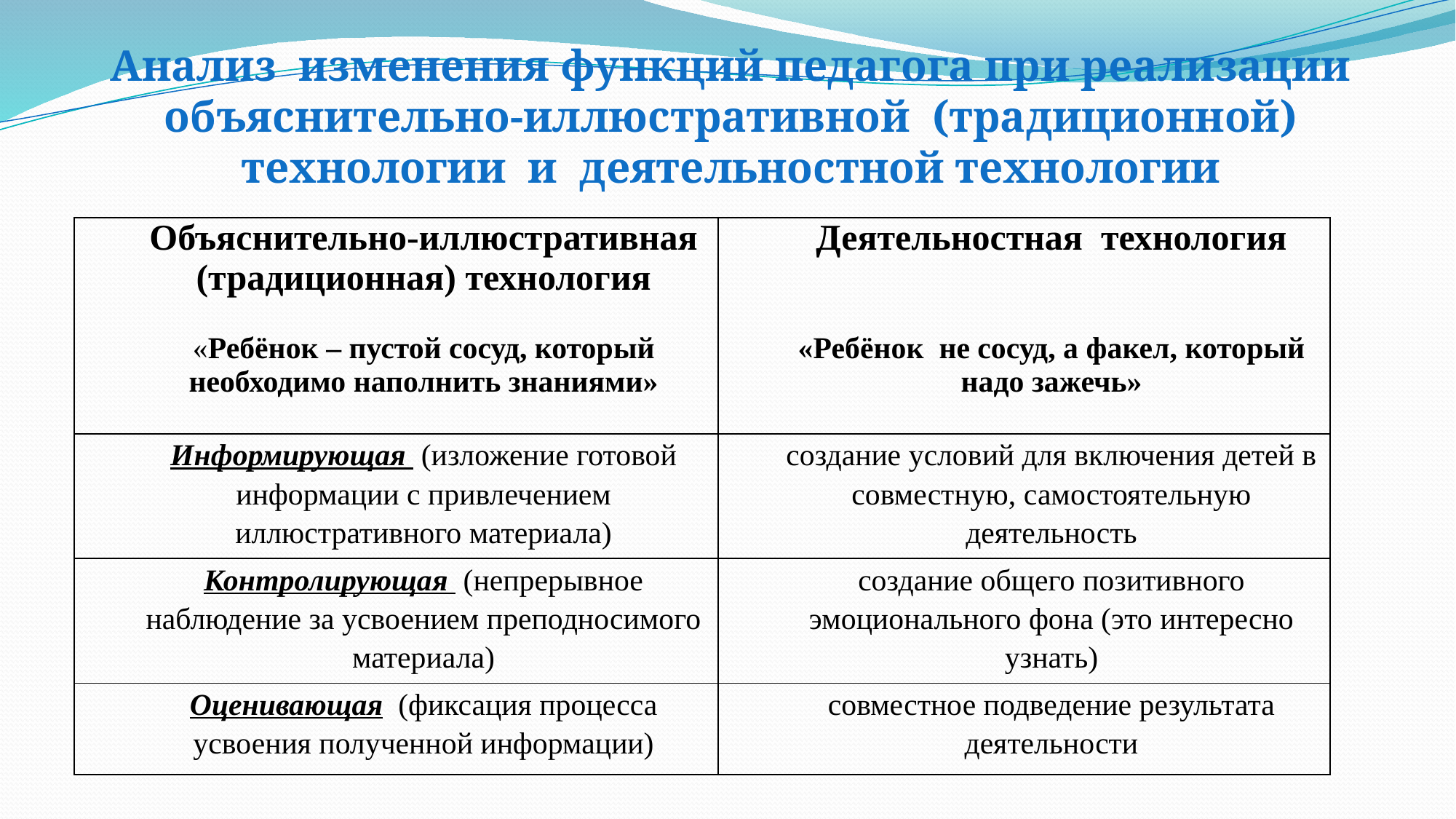

# Анализ  изменения функций педагога при реализации объяснительно-иллюстративной  (традиционной) технологии  и  деятельностной технологии
| Объяснительно-иллюстративная (традиционная) технология «Ребёнок – пустой сосуд, который необходимо наполнить знаниями» | Деятельностная технология   «Ребёнок не сосуд, а факел, который надо зажечь» |
| --- | --- |
| Информирующая (изложение готовой информации с привлечением иллюстративного материала) | создание условий для включения детей в совместную, самостоятельную деятельность |
| Контролирующая (непрерывное наблюдение за усвоением преподносимого материала) | создание общего позитивного эмоционального фона (это интересно узнать) |
| Оценивающая (фиксация процесса усвоения полученной информации) | совместное подведение результата деятельности |